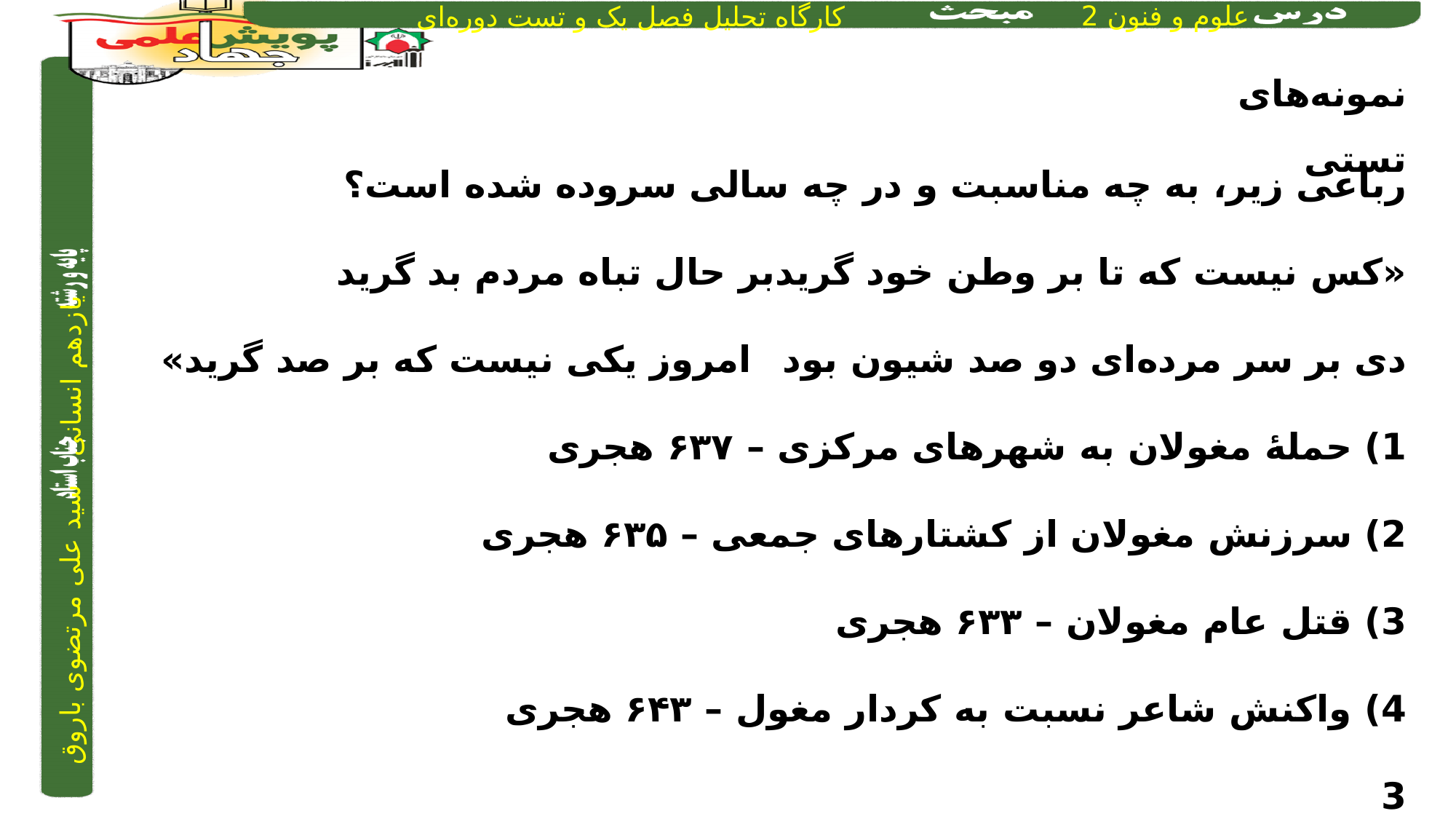

نمونه‌های تستی
رباعی زیر، به چه مناسبت و در چه سالی سروده شده است؟
«کس نیست که تا بر وطن خود گرید	بر حال تباه مردم بد گرید
دی بر سر مرده‌ای دو صد شیون بود	 	امروز یکی نیست که بر صد گرید»
1) حملۀ مغولان به شهرهای مرکزی – ۶۳۷ هجری
2) سرزنش مغولان از کشتارهای جمعی – ۶۳۵ هجری
3) قتل عام مغولان – ۶۳۳ هجری
4) واکنش شاعر نسبت به کردار مغول – ۶۴۳ هجری
3